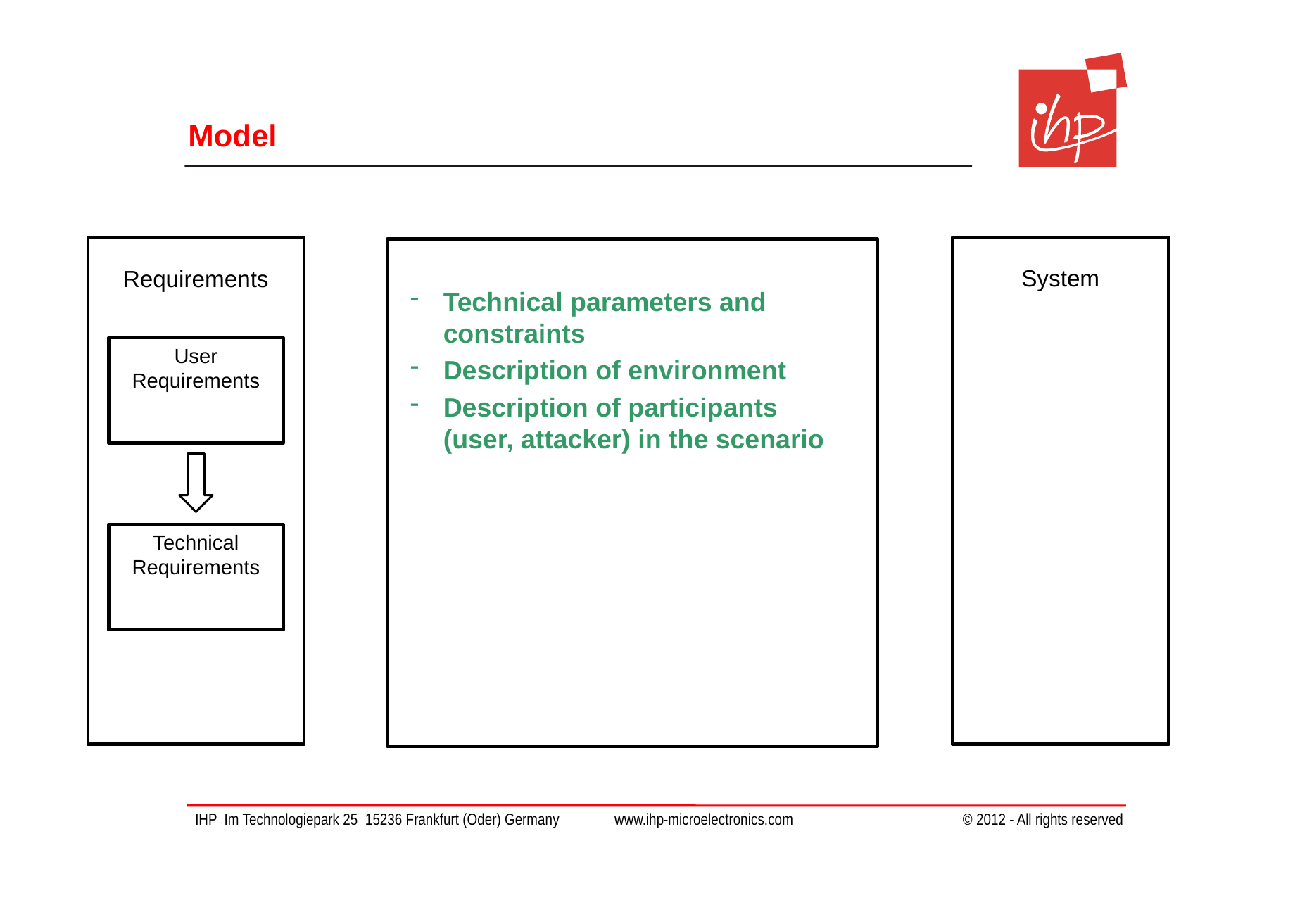

# Model

System
Requirements
Technical parameters and constraints
Description of environment
Description of participants (user, attacker) in the scenario
User
Requirements

Technical
Requirements